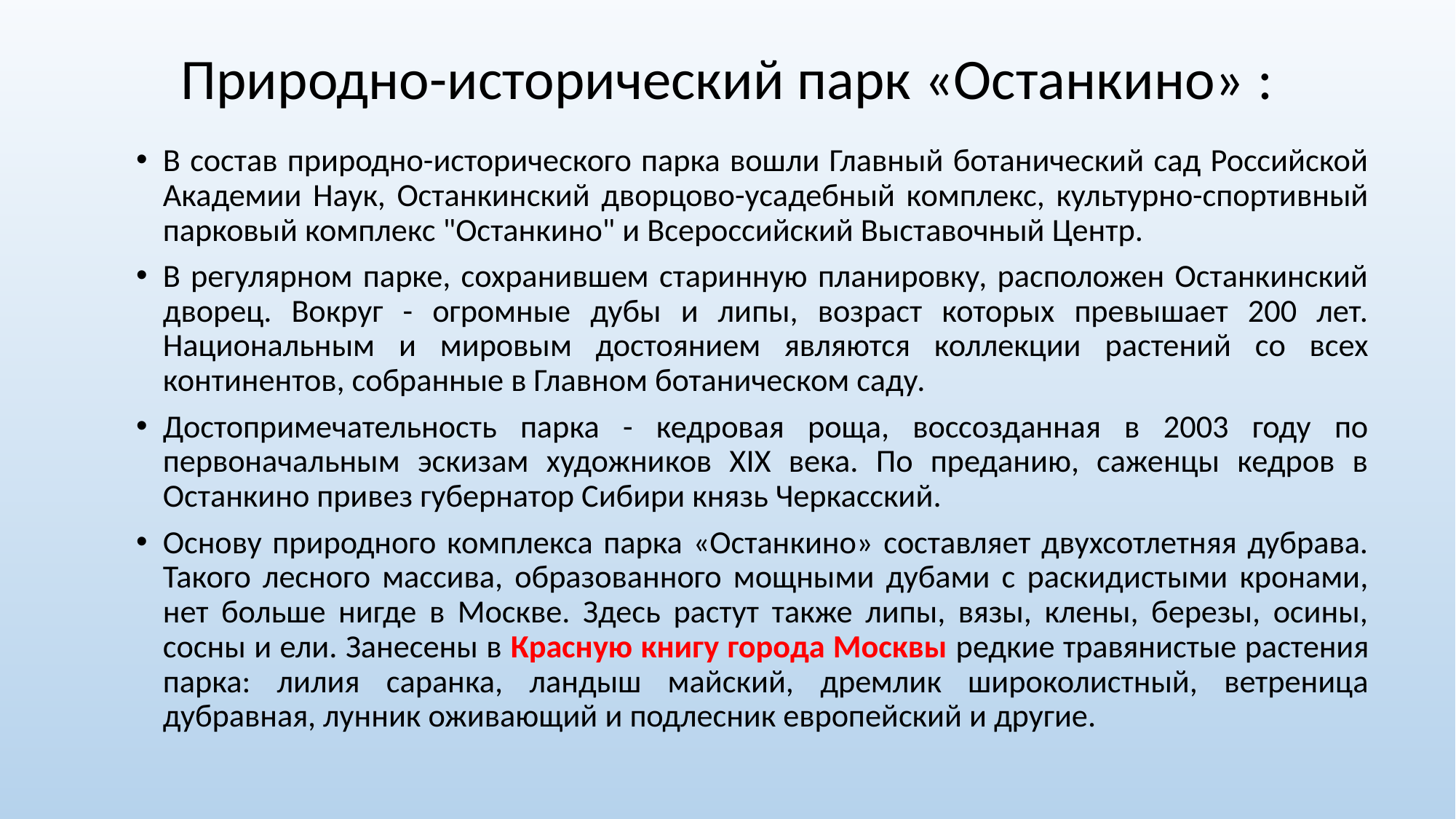

Природно-исторический парк «Останкино» :
В состав природно-исторического парка вошли Главный ботанический сад Российской Академии Наук, Останкинский дворцово-усадебный комплекс, культурно-спортивный парковый комплекс "Останкино" и Всероссийский Выставочный Центр.
В регулярном парке, сохранившем старинную планировку, расположен Останкинский дворец. Вокруг - огромные дубы и липы, возраст которых превышает 200 лет. Национальным и мировым достоянием являются коллекции растений со всех континентов, собранные в Главном ботаническом саду.
Достопримечательность парка - кедровая роща, воссозданная в 2003 году по первоначальным эскизам художников ХIX века. По преданию, саженцы кедров в Останкино привез губернатор Сибири князь Черкасский.
Основу природного комплекса парка «Останкино» составляет двухсотлетняя дубрава. Такого лесного массива, образованного мощными дубами с раскидистыми кронами, нет больше нигде в Москве. Здесь растут также липы, вязы, клены, березы, осины, сосны и ели. Занесены в Красную книгу города Москвы редкие травянистые растения парка: лилия саранка, ландыш майский, дремлик широколистный, ветреница дубравная, лунник оживающий и подлесник европейский и другие.